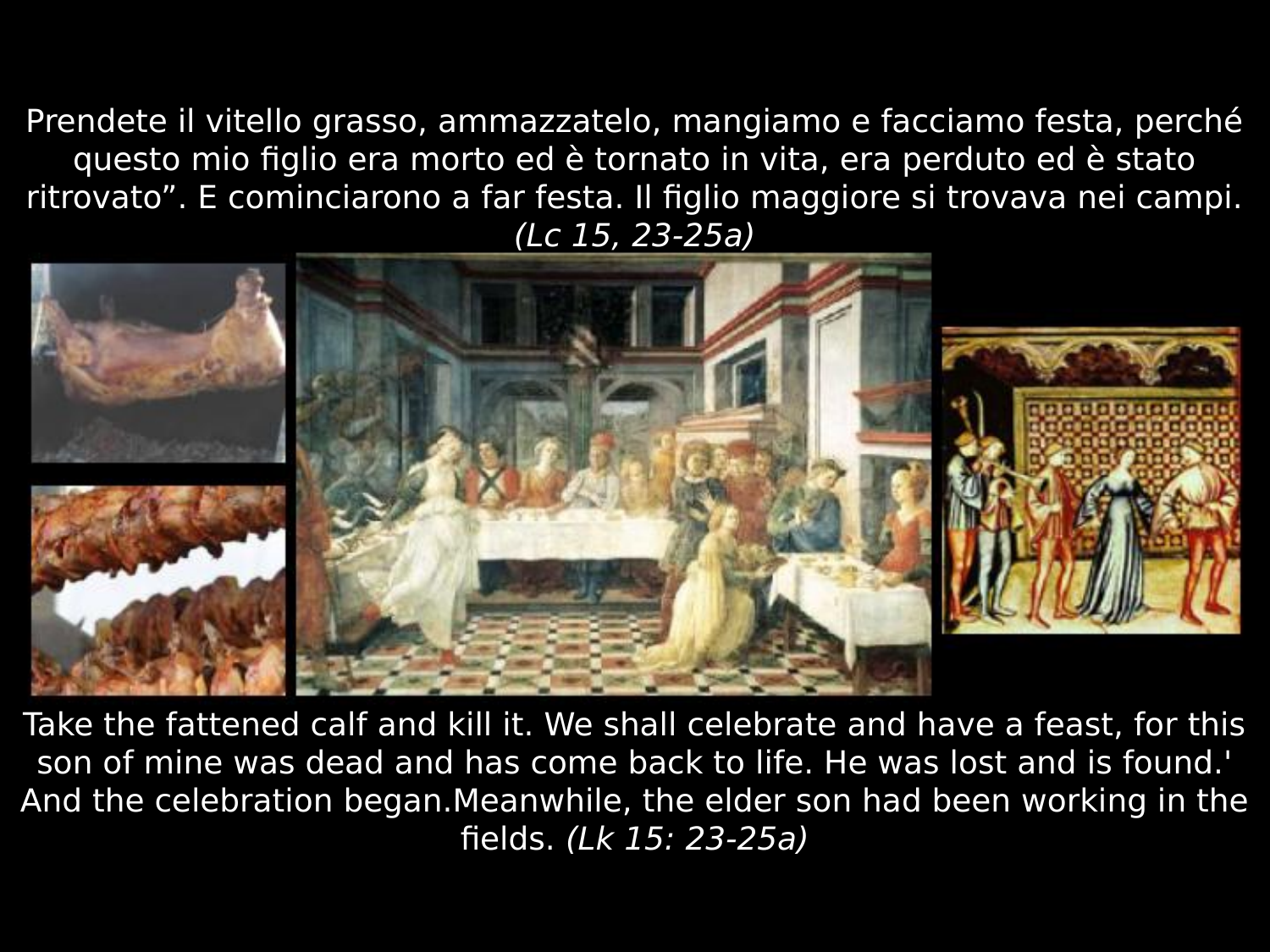

# Prendete il vitello grasso, ammazzatelo, mangiamo e facciamo festa, perché questo mio figlio era morto ed è tornato in vita, era perduto ed è stato ritrovato”. E cominciarono a far festa. Il figlio maggiore si trovava nei campi. (Lc 15, 23-25a)
Take the fattened calf and kill it. We shall celebrate and have a feast, for this son of mine was dead and has come back to life. He was lost and is found.' And the celebration began.Meanwhile, the elder son had been working in the fields. (Lk 15: 23-25a)